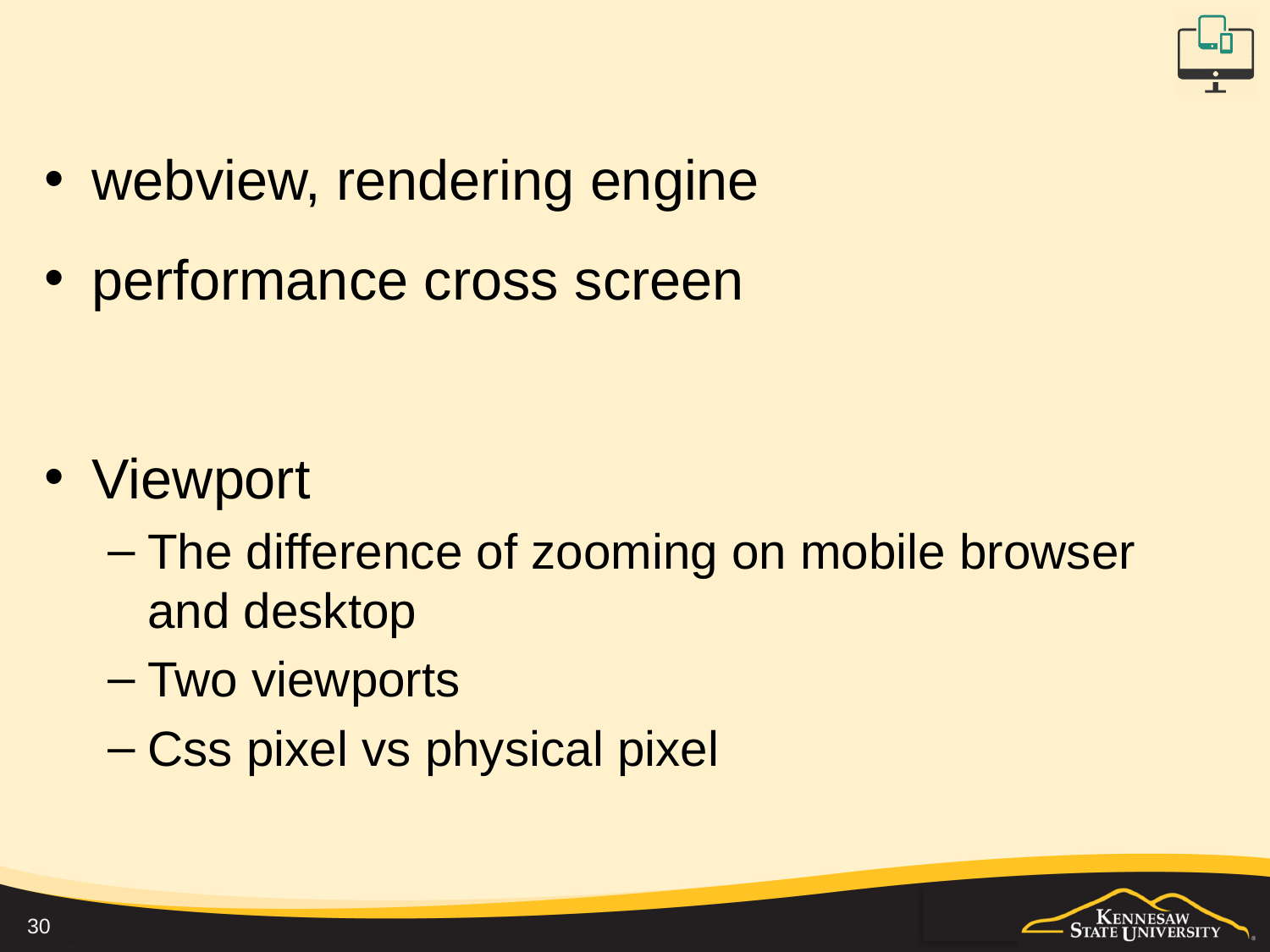

#
webview, rendering engine
performance cross screen

Viewport
The difference of zooming on mobile browser and desktop
Two viewports
Css pixel vs physical pixel
30